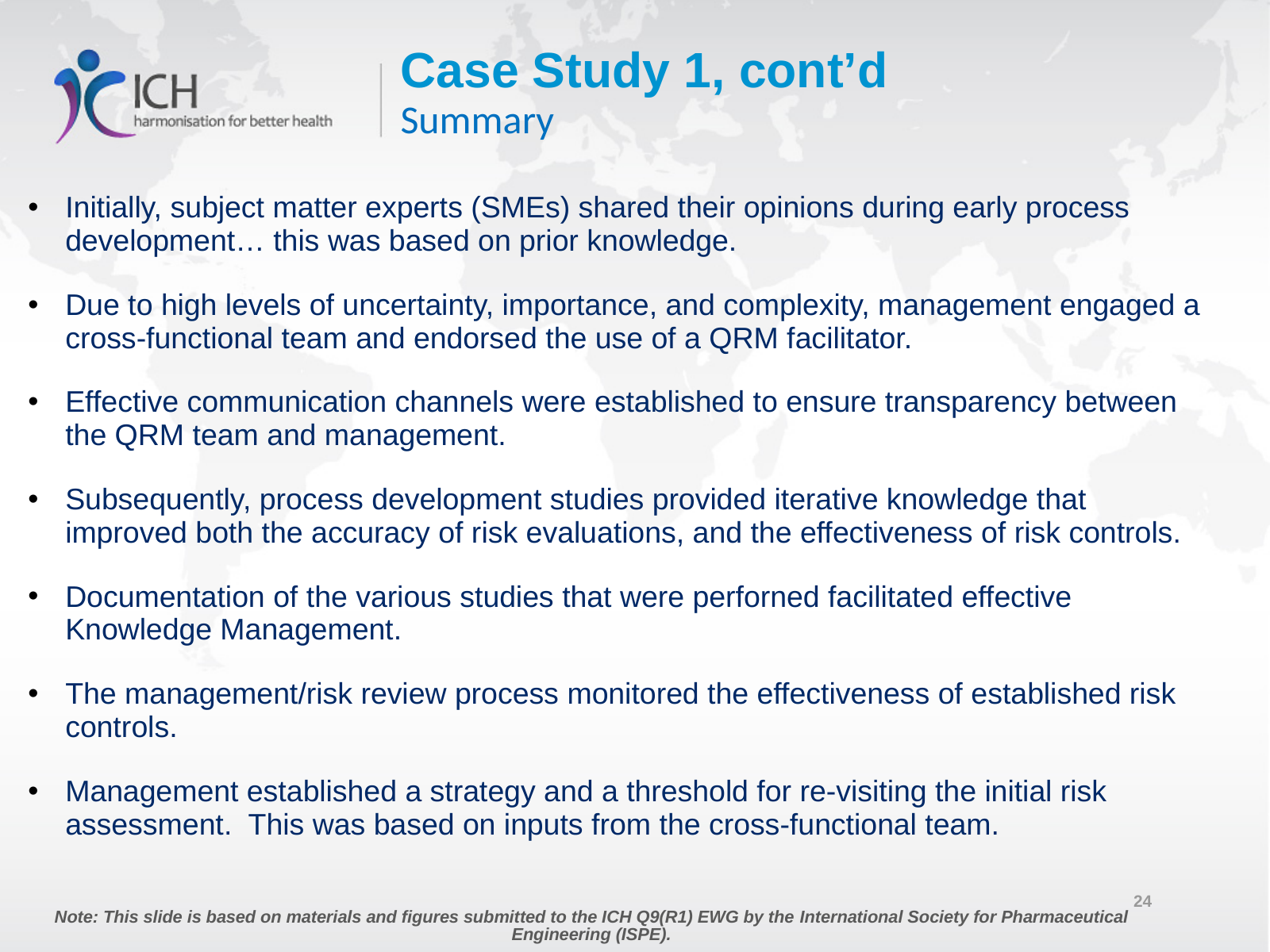

Case Study 1, cont’d
Summary
Initially, subject matter experts (SMEs) shared their opinions during early process development… this was based on prior knowledge.

Due to high levels of uncertainty, importance, and complexity, management engaged a cross-functional team and endorsed the use of a QRM facilitator.

Effective communication channels were established to ensure transparency between the QRM team and management.

Subsequently, process development studies provided iterative knowledge that improved both the accuracy of risk evaluations, and the effectiveness of risk controls.

Documentation of the various studies that were perforned facilitated effective Knowledge Management.

The management/risk review process monitored the effectiveness of established risk controls.

Management established a strategy and a threshold for re-visiting the initial risk assessment.  This was based on inputs from the cross-functional team.
Note: This slide is based on materials and figures submitted to the ICH Q9(R1) EWG by the International Society for Pharmaceutical Engineering (ISPE).